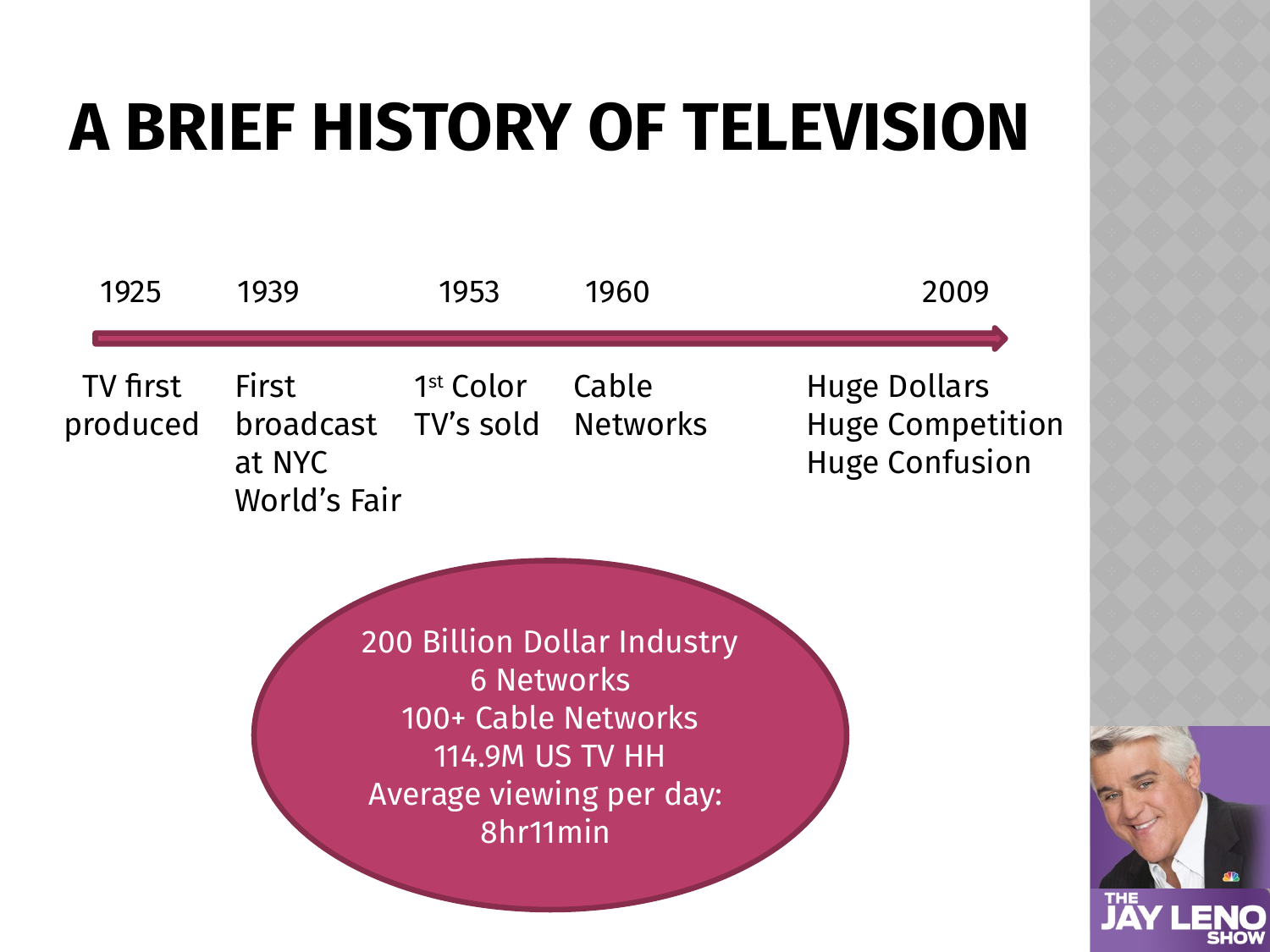

# A Brief History of Television
1925
1939
1953
1960
2009

TV first produced
First broadcast at NYC World’s Fair
1st Color
TV’s sold
Cable
Networks
Huge Dollars
Huge Competition
Huge Confusion
200 Billion Dollar Industry
6 Networks
100+ Cable Networks
114.9M US TV HH
Average viewing per day:
8hr11min